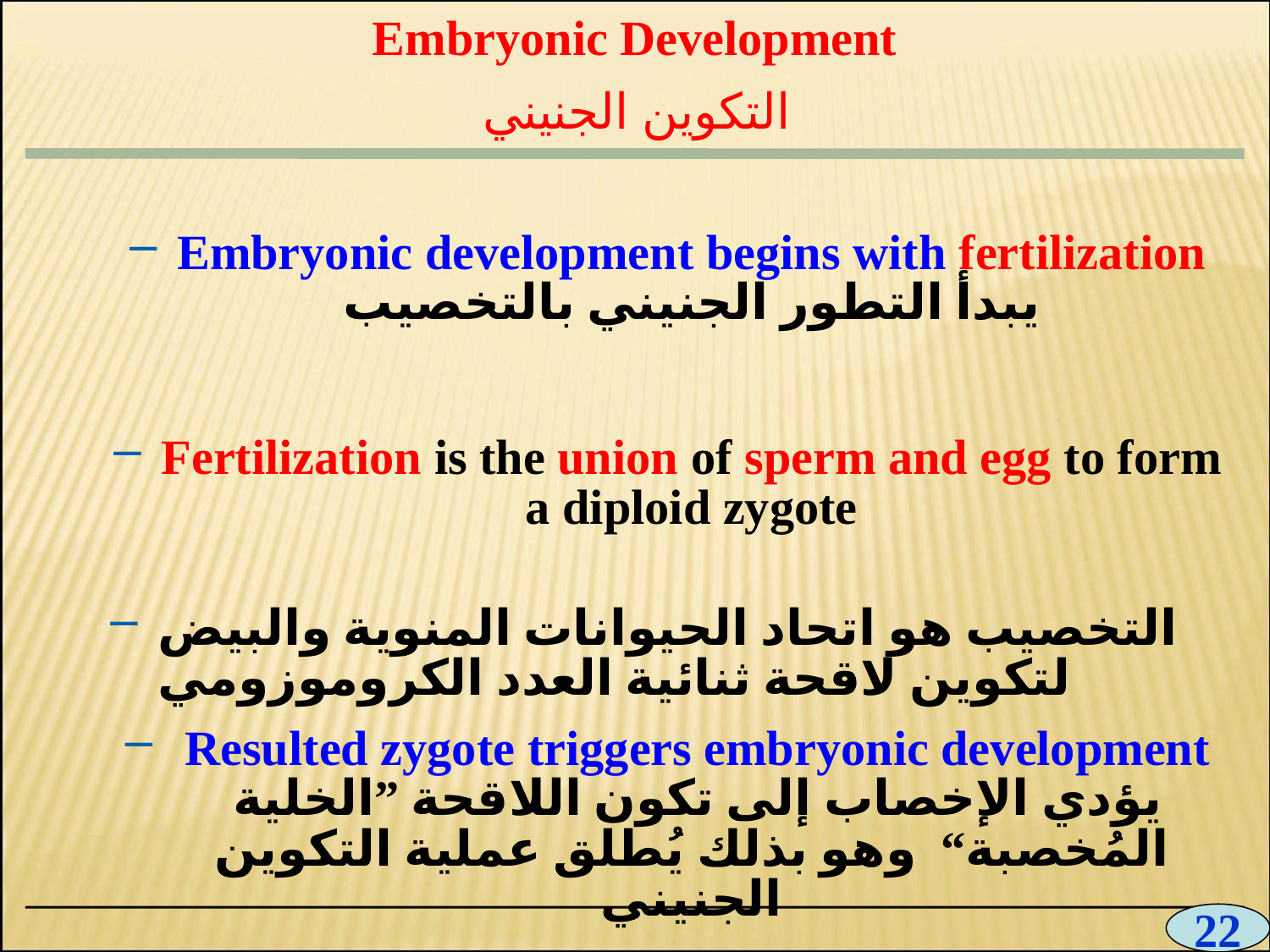

Embryonic Development
 التكوين الجنيني
0

Embryonic development begins with fertilization
يبدأ التطور الجنيني بالتخصيب

Fertilization is the union of sperm and egg to form a diploid zygote
التخصيب هو اتحاد الحيوانات المنوية والبيض لتكوين لاقحة ثنائية العدد الكروموزومي
 Resulted zygote triggers embryonic development
 يؤدي الإخصاب إلى تكون اللاقحة ”الخلية المُخصبة“  وهو بذلك يُطلق عملية التكوين الجنيني

22